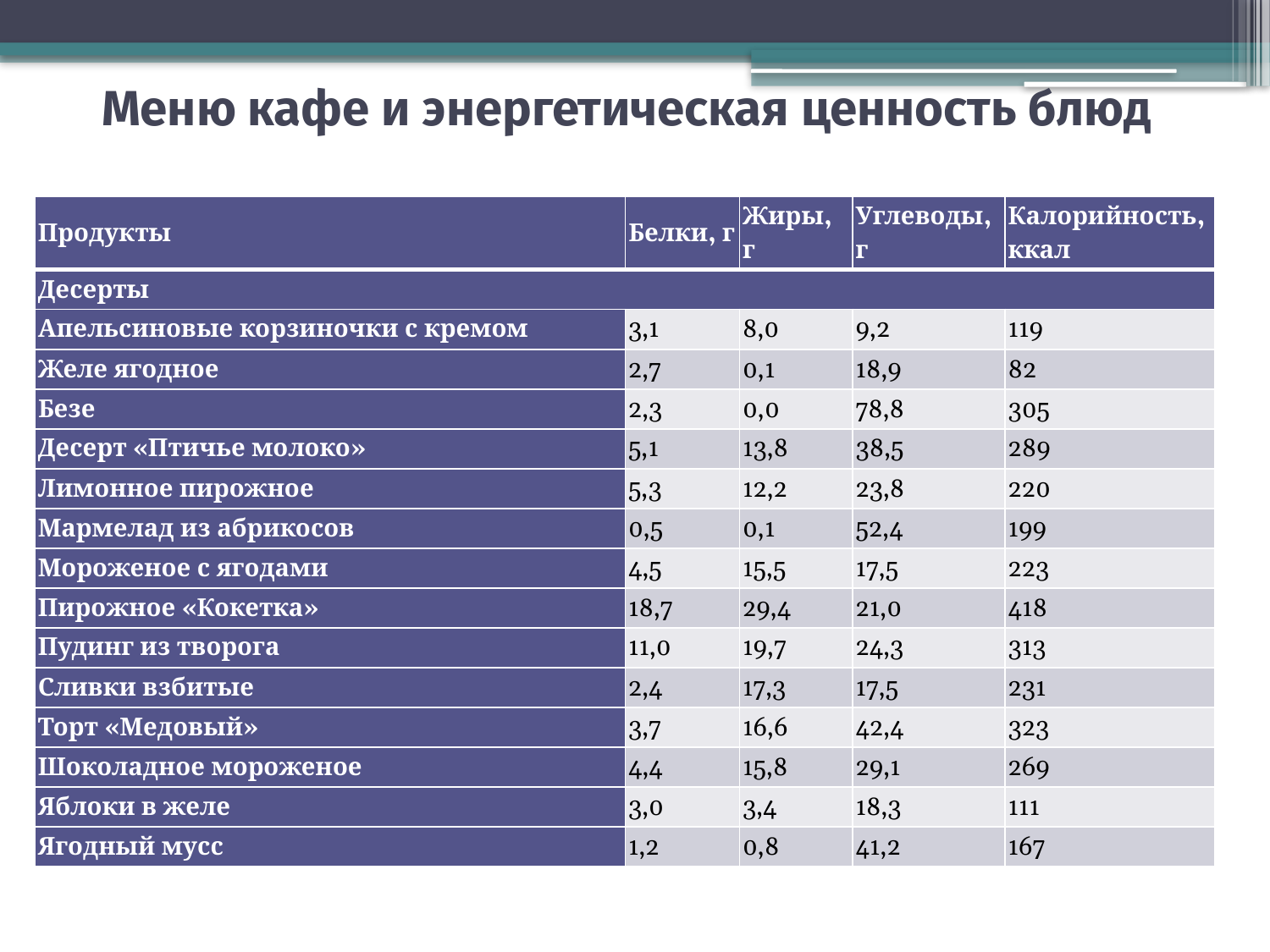

# Меню кафе и энергетическая ценность блюд
| Продукты | Белки, г | Жиры, г | Углеводы, г | Калорийность, ккал |
| --- | --- | --- | --- | --- |
| Десерты |  |  |  |  |
| Апельсиновые корзиночки с кремом | 3,1 | 8,0 | 9,2 | 119 |
| Желе ягодное | 2,7 | 0,1 | 18,9 | 82 |
| Безе | 2,3 | 0,0 | 78,8 | 305 |
| Десерт «Птичье молоко» | 5,1 | 13,8 | 38,5 | 289 |
| Лимонное пирожное | 5,3 | 12,2 | 23,8 | 220 |
| Мармелад из абрикосов | 0,5 | 0,1 | 52,4 | 199 |
| Мороженое с ягодами | 4,5 | 15,5 | 17,5 | 223 |
| Пирожное «Кокетка» | 18,7 | 29,4 | 21,0 | 418 |
| Пудинг из творога | 11,0 | 19,7 | 24,3 | 313 |
| Сливки взбитые | 2,4 | 17,3 | 17,5 | 231 |
| Торт «Медовый» | 3,7 | 16,6 | 42,4 | 323 |
| Шоколадное мороженое | 4,4 | 15,8 | 29,1 | 269 |
| Яблоки в желе | 3,0 | 3,4 | 18,3 | 111 |
| Ягодный мусс | 1,2 | 0,8 | 41,2 | 167 |